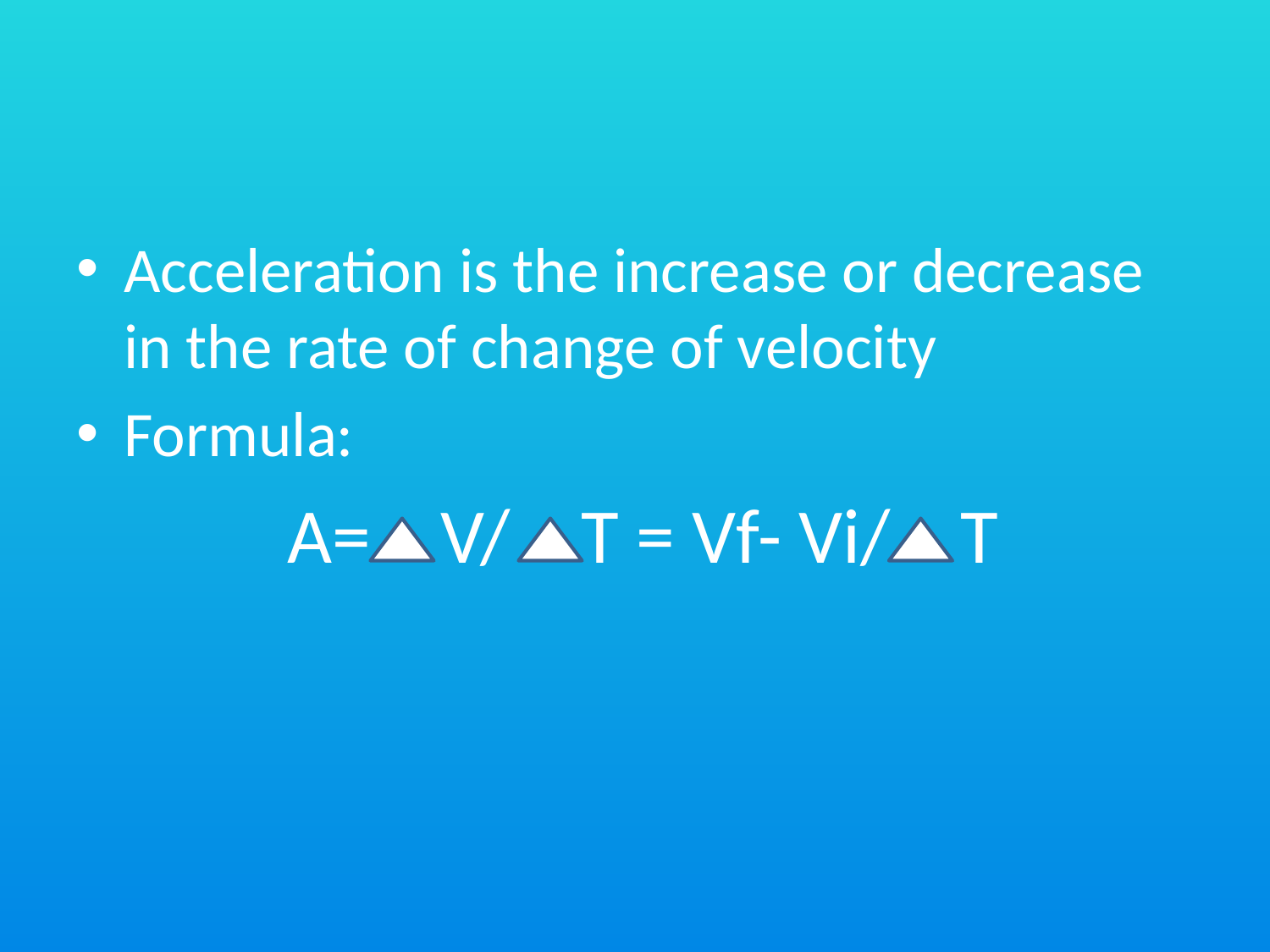

Acceleration is the increase or decrease in the rate of change of velocity
Formula:
 A=    V/    T = Vf- Vi/    T